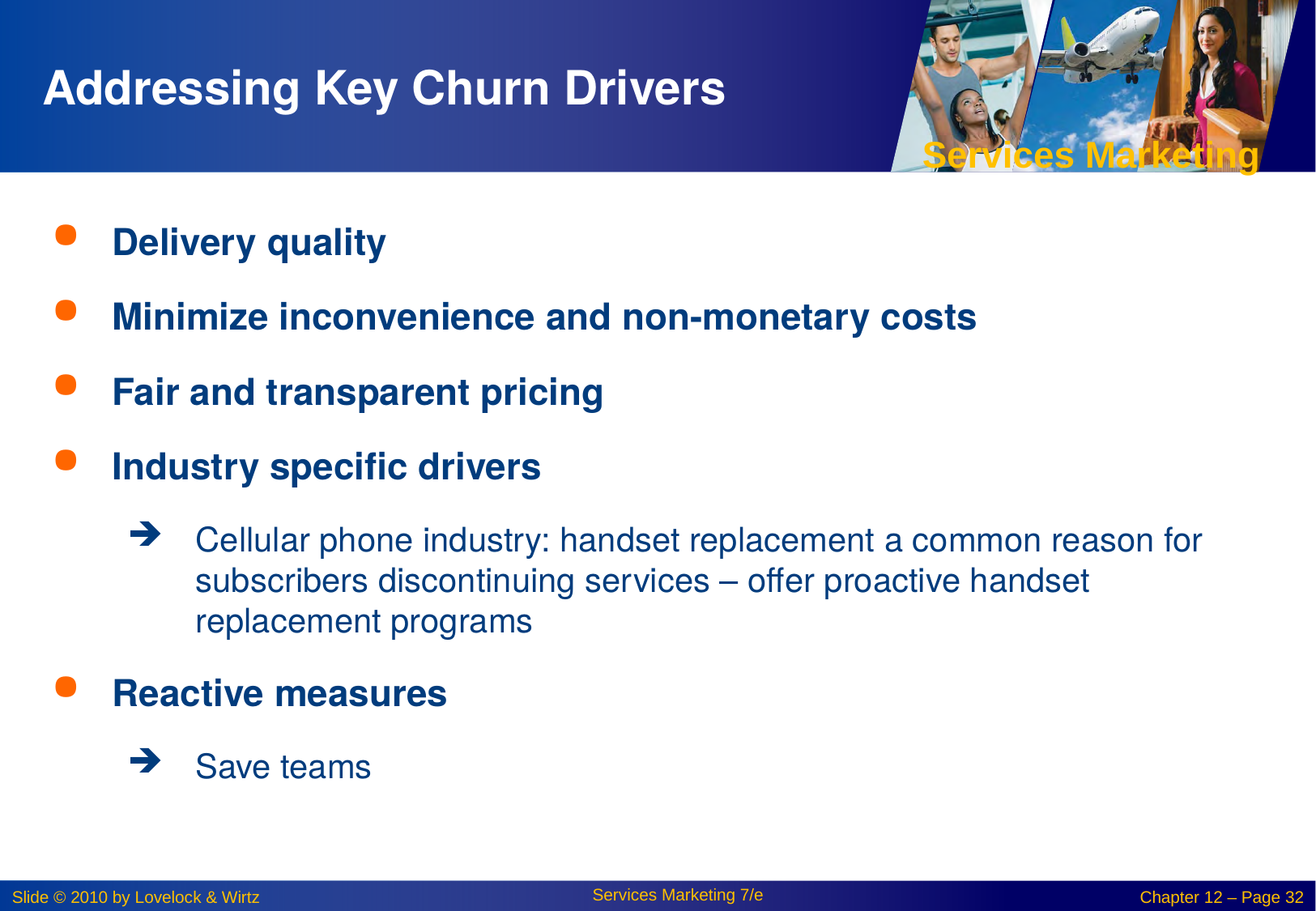

# Addressing Key Churn Drivers
Delivery quality
Minimize inconvenience and non-monetary costs
Fair and transparent pricing
Industry specific drivers
Cellular phone industry: handset replacement a common reason for subscribers discontinuing services – offer proactive handset replacement programs
Reactive measures
Save teams